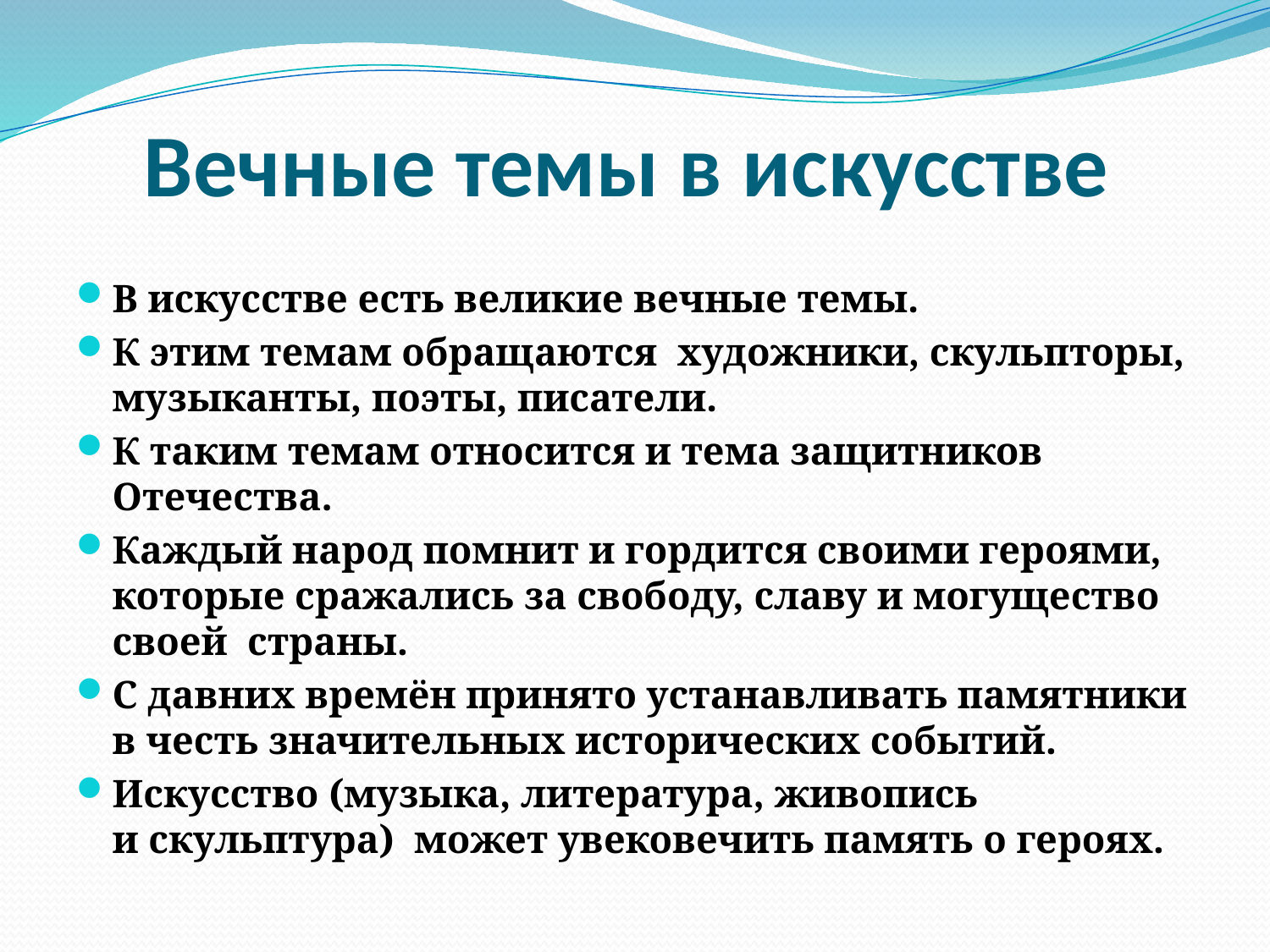

Вечные темы в искусстве
В искусстве есть великие вечные темы.
К этим темам обращаются  художники, скульпторы, музыканты, поэты, писатели.
К таким темам относится и тема защитников Отечества.
Каждый народ помнит и гордится своими героями, которые сражались за свободу, славу и могущество своей  страны.
С давних времён принято устанавливать памятники в честь значительных исторических событий.
Искусство (музыка, литература, живопись и скульптура)  может увековечить память о героях.